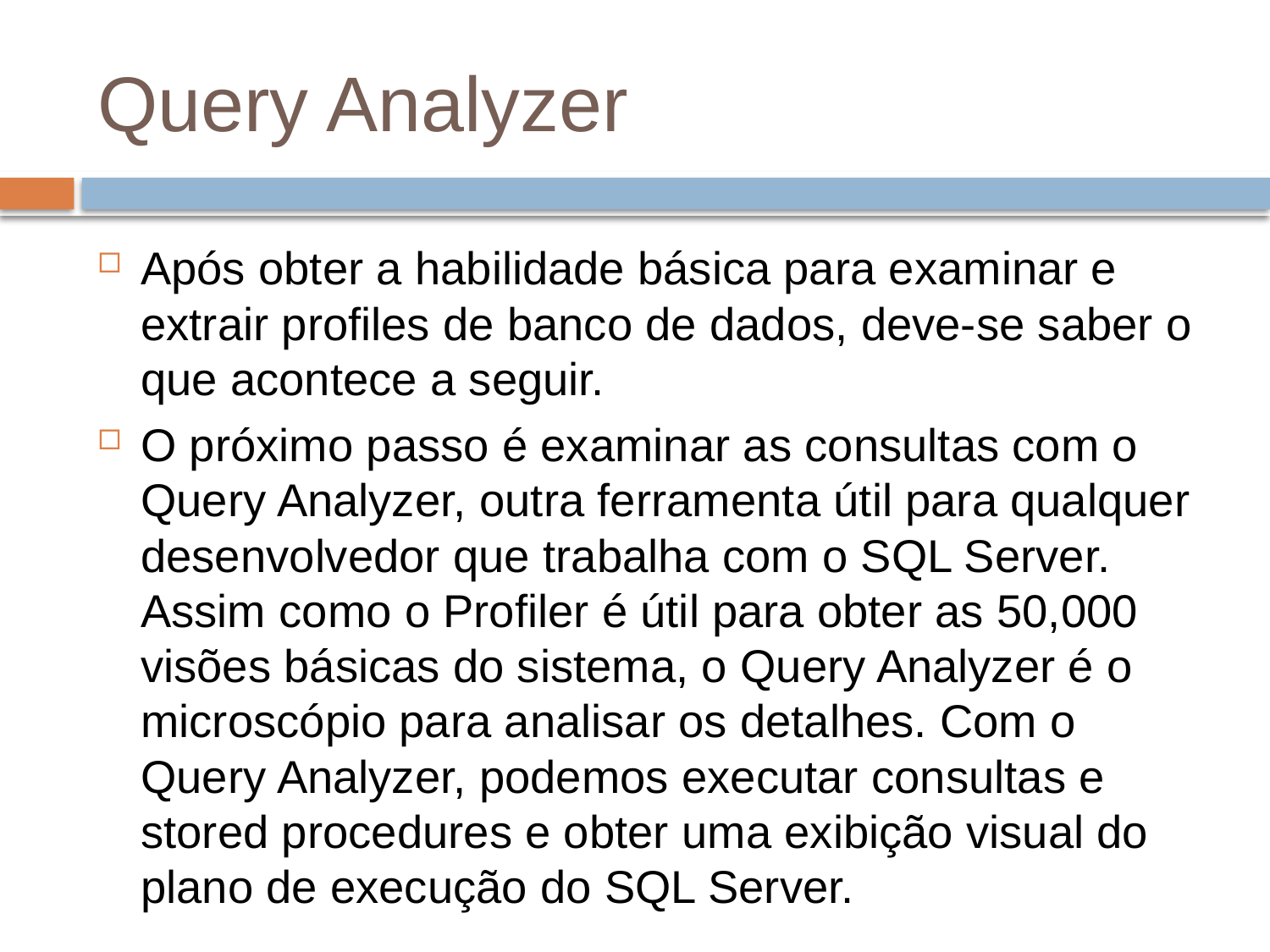

# Query Analyzer
Após obter a habilidade básica para examinar e extrair profiles de banco de dados, deve-se saber o que acontece a seguir.
O próximo passo é examinar as consultas com o Query Analyzer, outra ferramenta útil para qualquer desenvolvedor que trabalha com o SQL Server. Assim como o Profiler é útil para obter as 50,000 visões básicas do sistema, o Query Analyzer é o microscópio para analisar os detalhes. Com o Query Analyzer, podemos executar consultas e stored procedures e obter uma exibição visual do plano de execução do SQL Server.